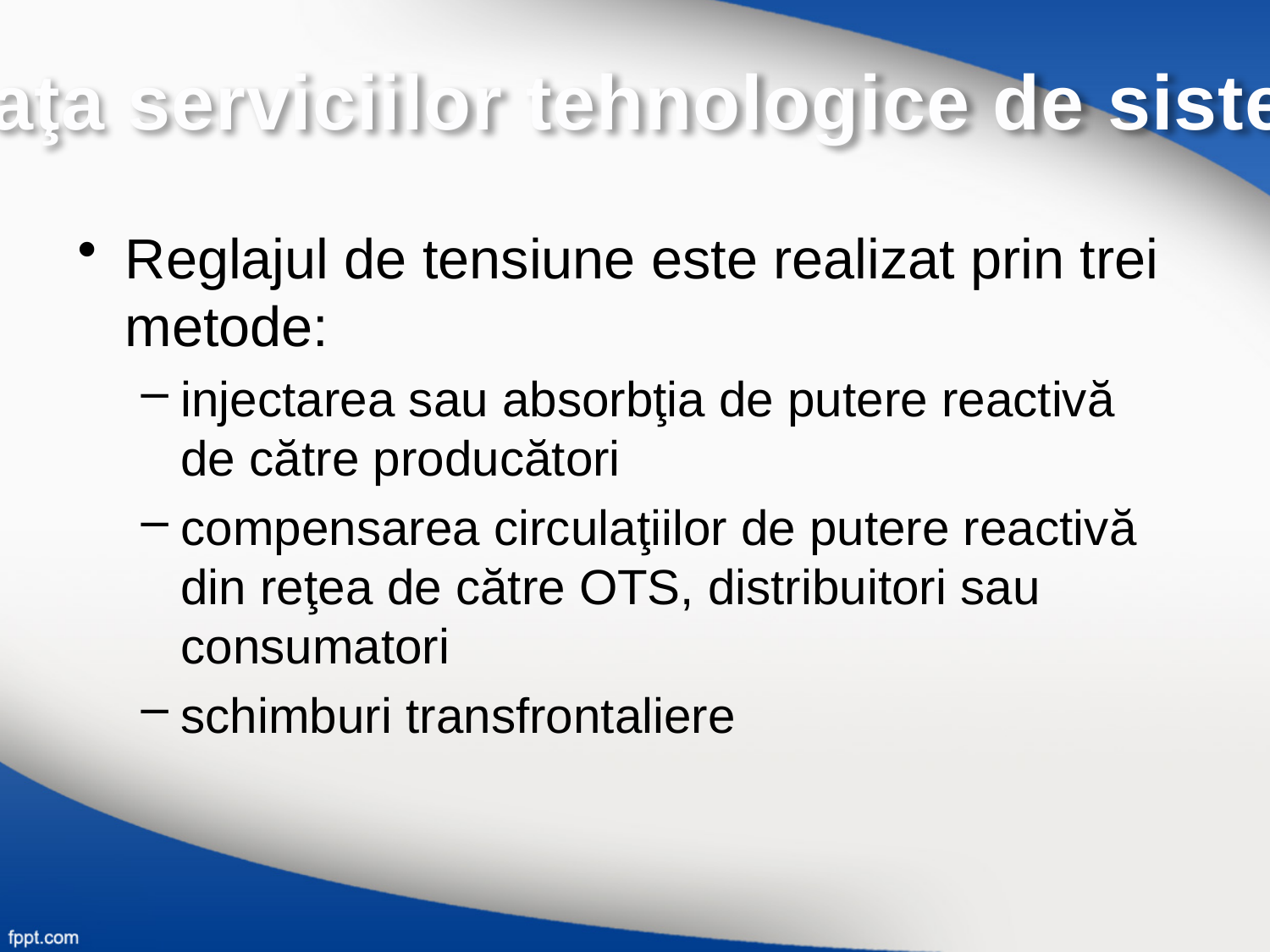

Piaţa serviciilor tehnologice de sistem
Reglajul de tensiune este realizat prin trei  metode:
injectarea sau absorbţia de putere reactivă de către producători
compensarea circulaţiilor de putere reactivă din reţea de către OTS, distribuitori sau consumatori
schimburi transfrontaliere